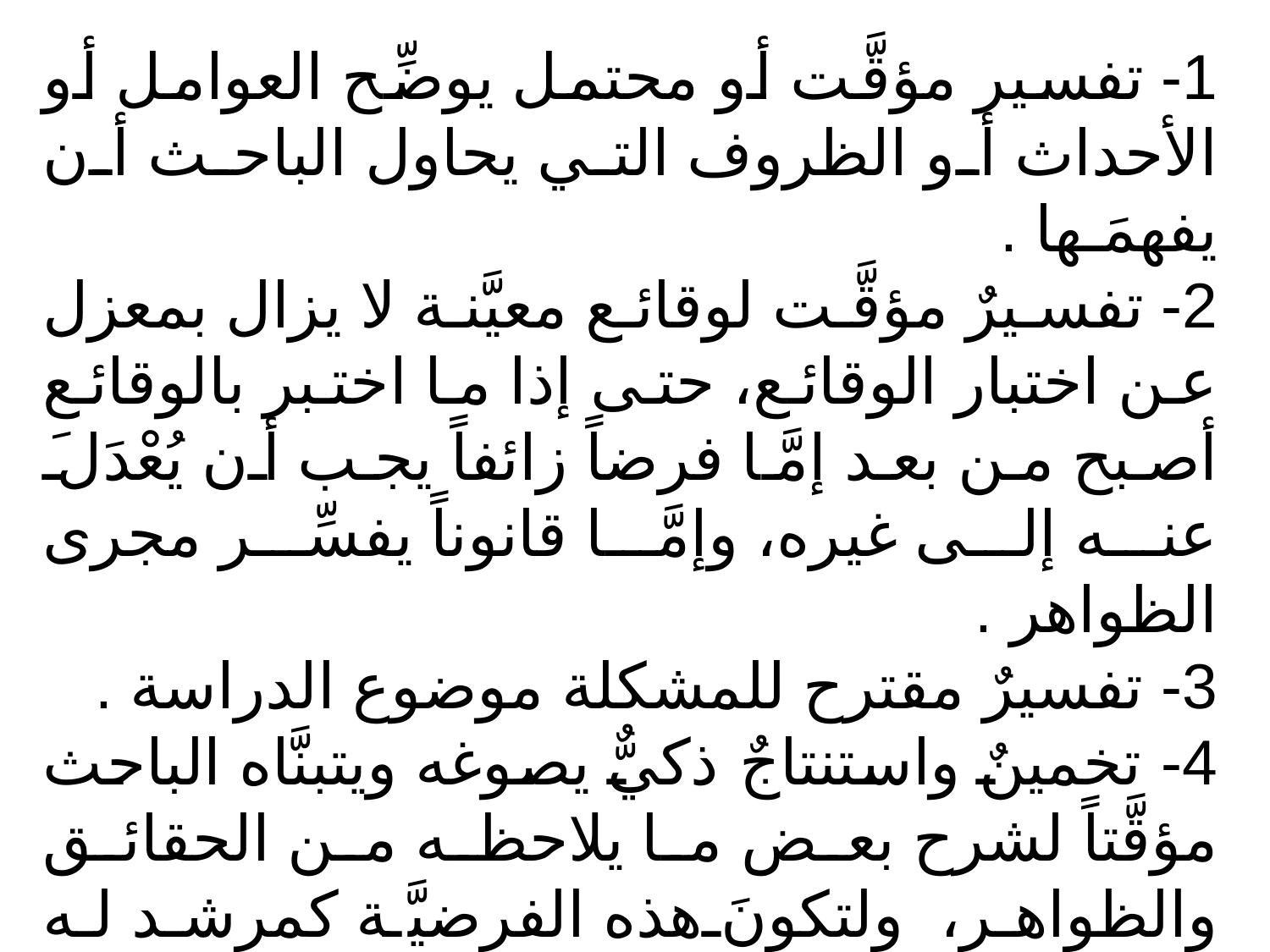

1- تفسير مؤقَّت أو محتمل يوضِّح العوامل أو الأحداث أو الظروف التي يحاول الباحث أن يفهمَـها .
2- تفسيرٌ مؤقَّت لوقائع معيَّنة لا يزال بمعزل عن اختبار الوقائع، حتى إذا ما اختبر بالوقائع أصبح من بعد إمَّا فرضاً زائفاً يجب أن يُعْدَلَ عنه إلى غيره، وإمَّا قانوناً يفسِّر مجرى الظواهر .
3- تفسيرٌ مقترح للمشكلة موضوع الدراسة .
4- تخمينٌ واستنتاجٌ ذكيٌّ يصوغه ويتبنَّاه الباحث مؤقَّتاً لشرح بعض ما يلاحظه من الحقائق والظواهر، ولتكونَ هذه الفرضيَّة كمرشد له في الدراسة التي يقوم بها .
5- إجابةٌ محتملةٌ لأحد أسئلة الدراسة يتمُّ وضعها موضع الاختبار .